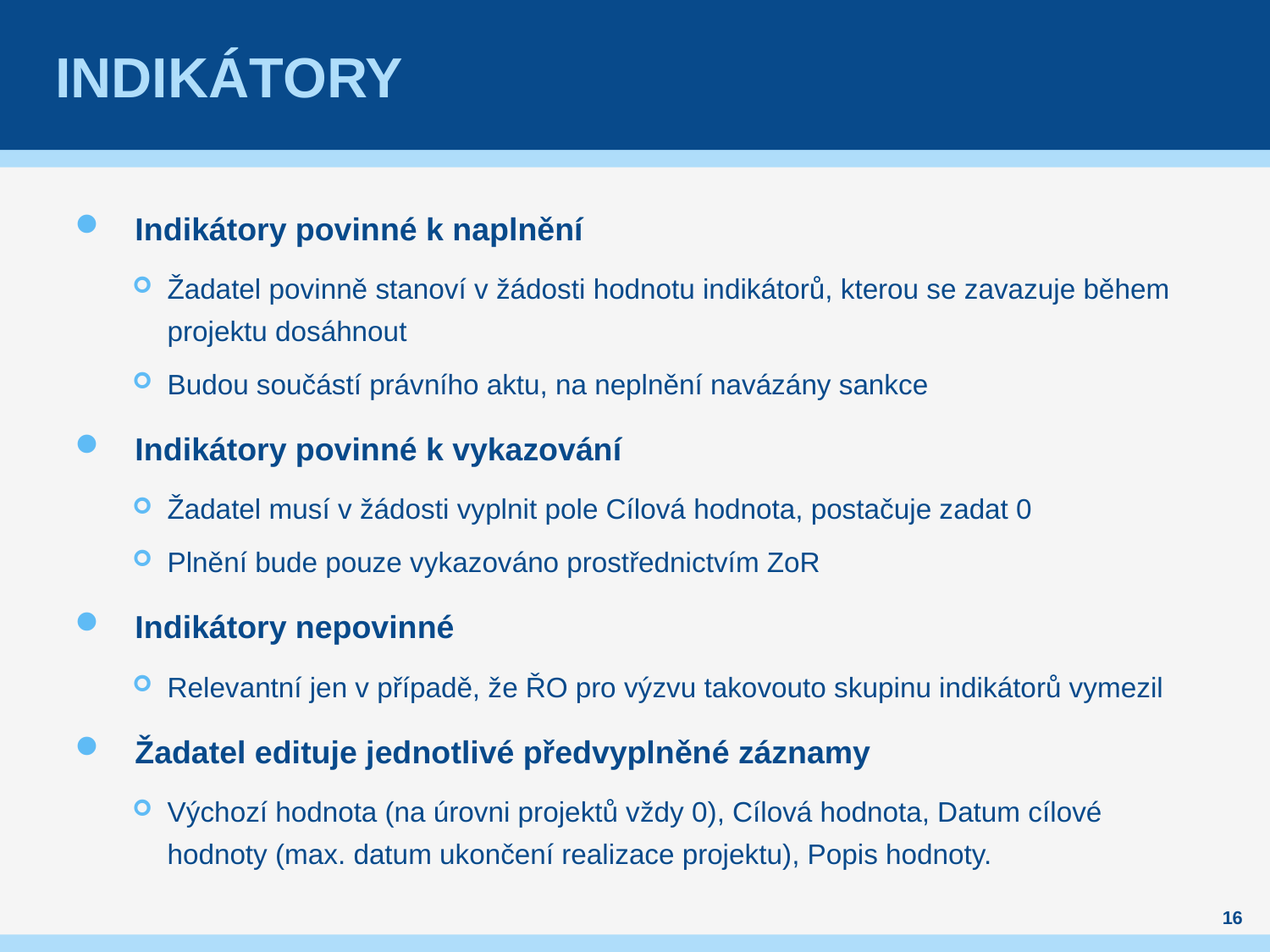

# Indikátory
Indikátory povinné k naplnění
Žadatel povinně stanoví v žádosti hodnotu indikátorů, kterou se zavazuje během projektu dosáhnout
Budou součástí právního aktu, na neplnění navázány sankce
Indikátory povinné k vykazování
Žadatel musí v žádosti vyplnit pole Cílová hodnota, postačuje zadat 0
Plnění bude pouze vykazováno prostřednictvím ZoR
Indikátory nepovinné
Relevantní jen v případě, že ŘO pro výzvu takovouto skupinu indikátorů vymezil
Žadatel edituje jednotlivé předvyplněné záznamy
Výchozí hodnota (na úrovni projektů vždy 0), Cílová hodnota, Datum cílové hodnoty (max. datum ukončení realizace projektu), Popis hodnoty.
16